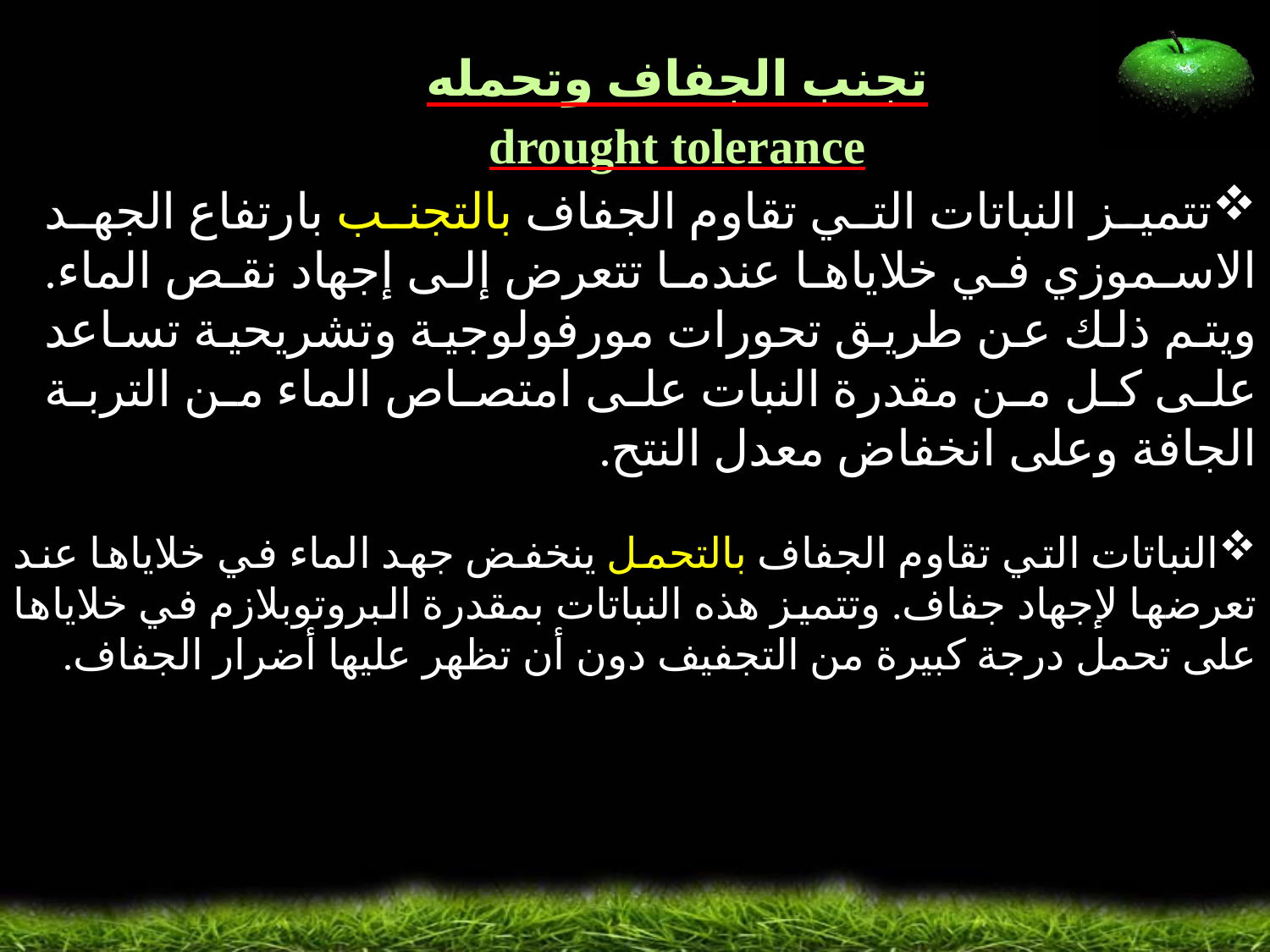

تجنب الجفاف وتحمله
drought tolerance
تتميز النباتات التي تقاوم الجفاف بالتجنب بارتفاع الجهد الاسموزي في خلاياها عندما تتعرض إلى إجهاد نقص الماء. ويتم ذلك عن طريق تحورات مورفولوجية وتشريحية تساعد على كل من مقدرة النبات على امتصاص الماء من التربة الجافة وعلى انخفاض معدل النتح.

النباتات التي تقاوم الجفاف بالتحمل ينخفض جهد الماء في خلاياها عند تعرضها لإجهاد جفاف. وتتميز هذه النباتات بمقدرة البروتوبلازم في خلاياها على تحمل درجة كبيرة من التجفيف دون أن تظهر عليها أضرار الجفاف.